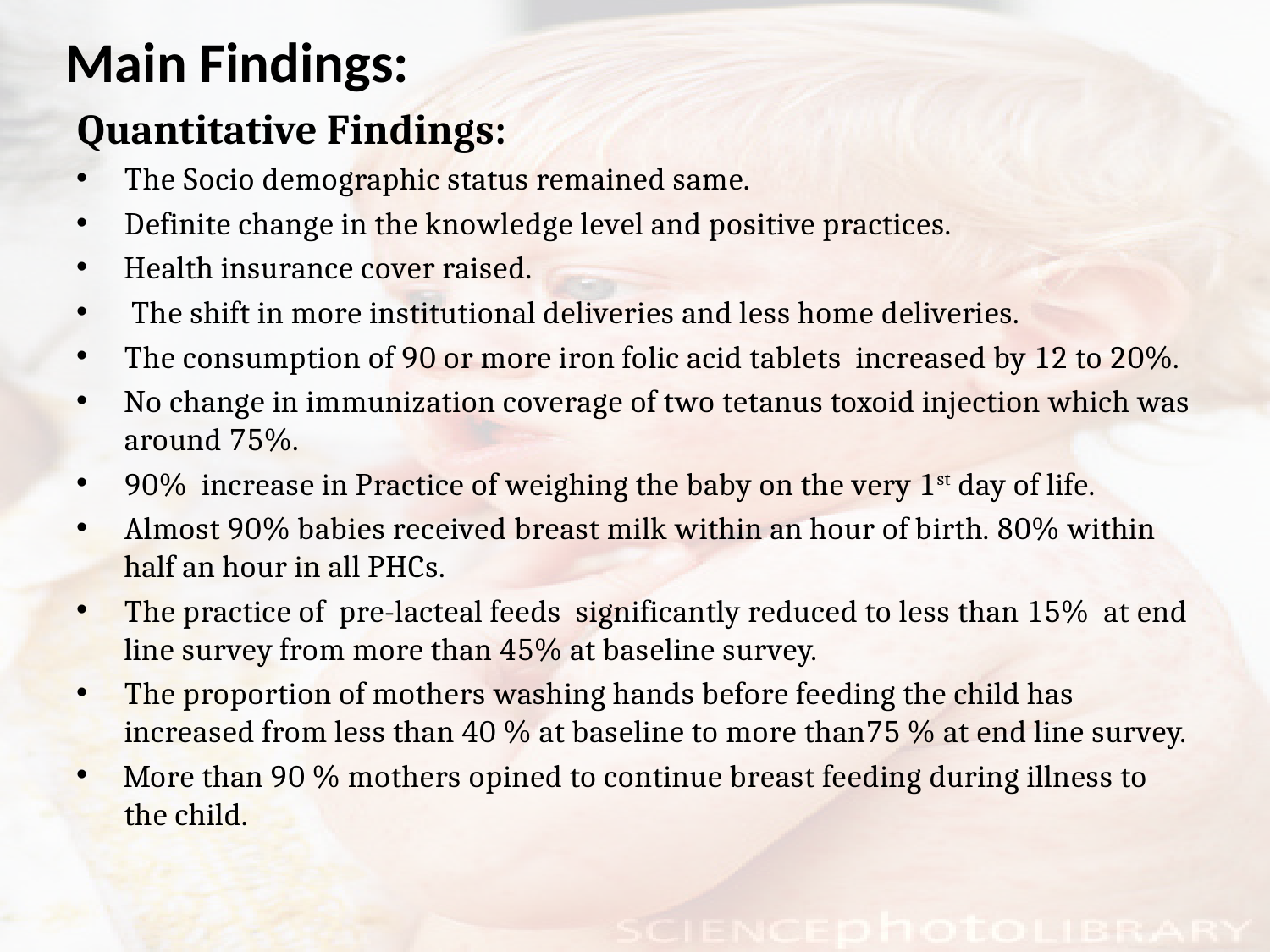

# Main Findings:
Quantitative Findings:
The Socio demographic status remained same.
Definite change in the knowledge level and positive practices.
Health insurance cover raised.
 The shift in more institutional deliveries and less home deliveries.
The consumption of 90 or more iron folic acid tablets  increased by 12 to 20%.
No change in immunization coverage of two tetanus toxoid injection which was around 75%.
90%  increase in Practice of weighing the baby on the very 1st day of life.
Almost 90% babies received breast milk within an hour of birth. 80% within half an hour in all PHCs.
The practice of  pre-lacteal feeds  significantly reduced to less than 15%  at end line survey from more than 45% at baseline survey.
The proportion of mothers washing hands before feeding the child has increased from less than 40 % at baseline to more than75 % at end line survey.
More than 90 % mothers opined to continue breast feeding during illness to the child.